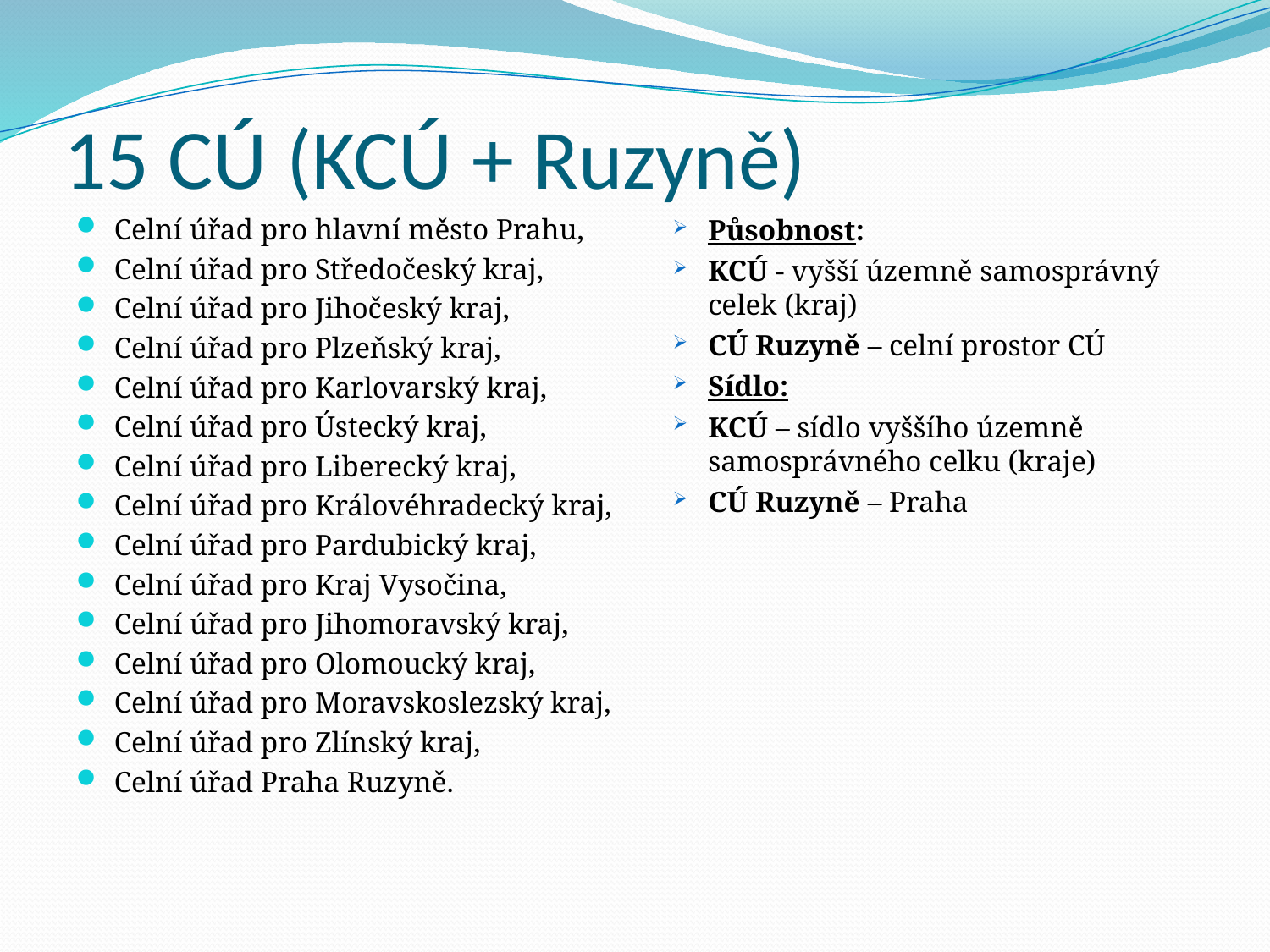

# 15 CÚ (KCÚ + Ruzyně)
Celní úřad pro hlavní město Prahu,
Celní úřad pro Středočeský kraj,
Celní úřad pro Jihočeský kraj,
Celní úřad pro Plzeňský kraj,
Celní úřad pro Karlovarský kraj,
Celní úřad pro Ústecký kraj,
Celní úřad pro Liberecký kraj,
Celní úřad pro Královéhradecký kraj,
Celní úřad pro Pardubický kraj,
Celní úřad pro Kraj Vysočina,
Celní úřad pro Jihomoravský kraj,
Celní úřad pro Olomoucký kraj,
Celní úřad pro Moravskoslezský kraj,
Celní úřad pro Zlínský kraj,
Celní úřad Praha Ruzyně.
Působnost:
KCÚ - vyšší územně samosprávný celek (kraj)
CÚ Ruzyně – celní prostor CÚ
Sídlo:
KCÚ – sídlo vyššího územně samosprávného celku (kraje)
CÚ Ruzyně – Praha